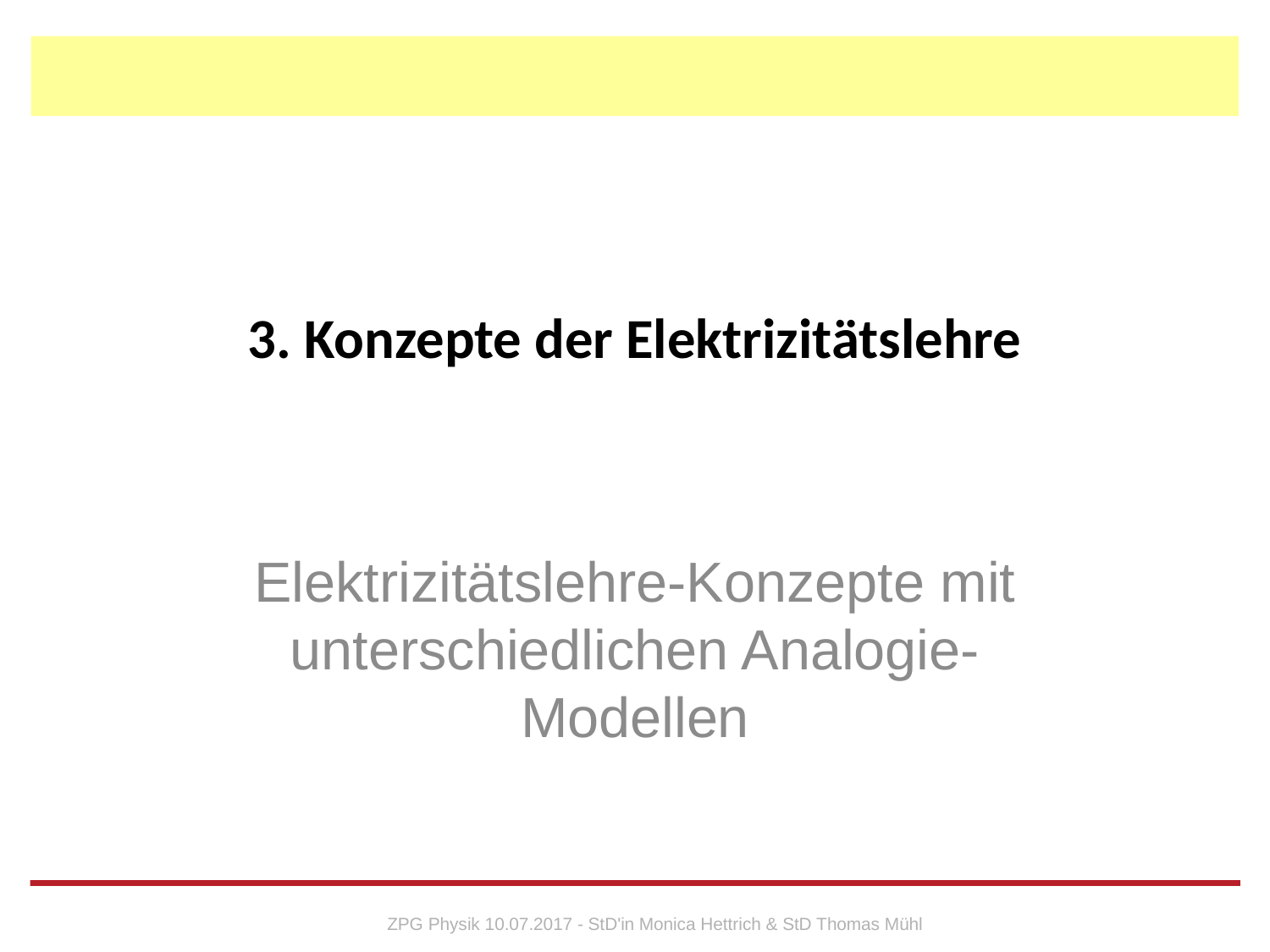

# 3. Konzepte der Elektrizitätslehre
Elektrizitätslehre-Konzepte mit unterschiedlichen Analogie-Modellen
ZPG Physik 10.07.2017 - StD'in Monica Hettrich & StD Thomas Mühl